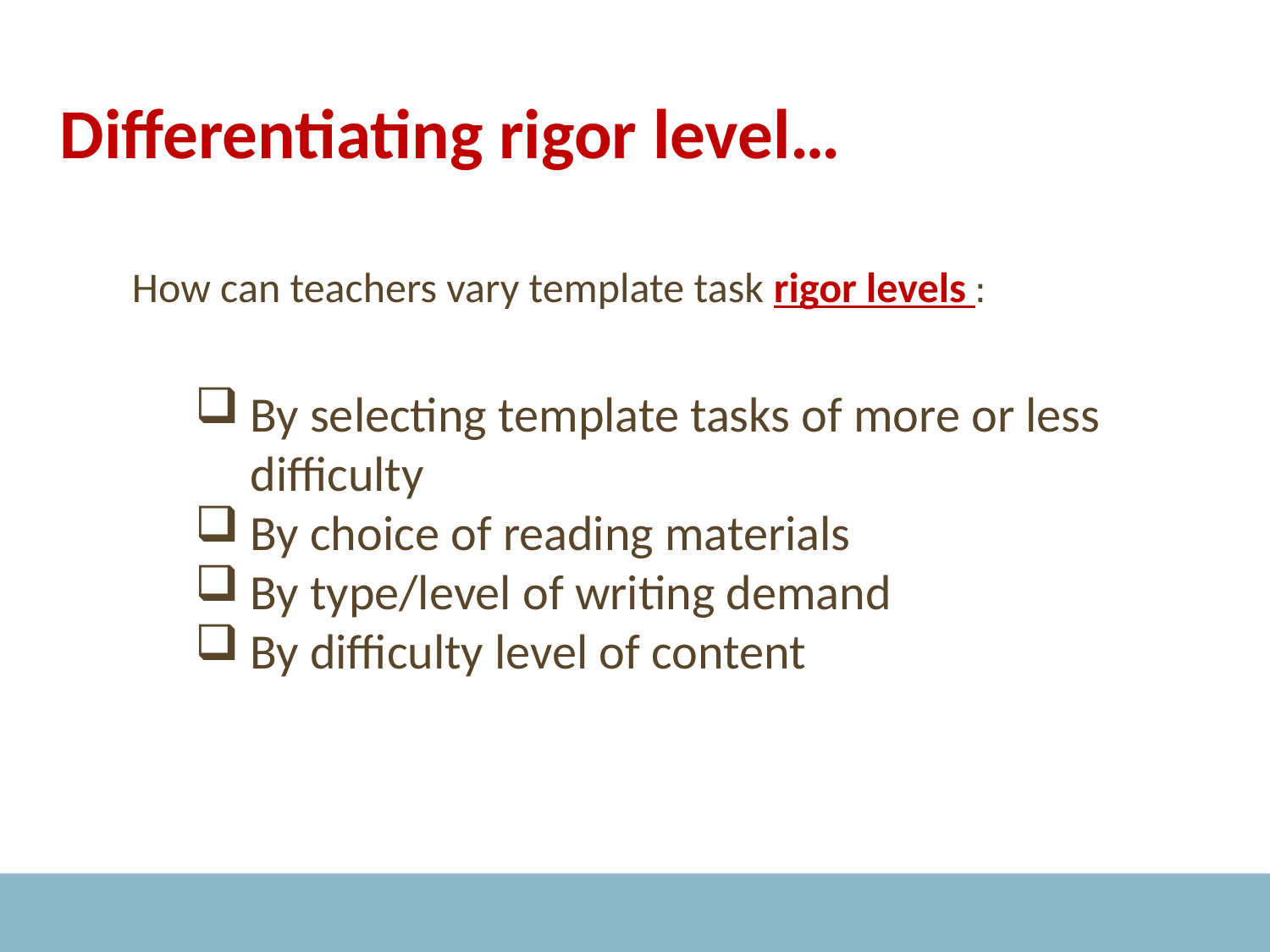

# Differentiating rigor level…
How can teachers vary template task rigor levels :

By selecting template tasks of more or less difficulty
By choice of reading materials
By type/level of writing demand
By difficulty level of content